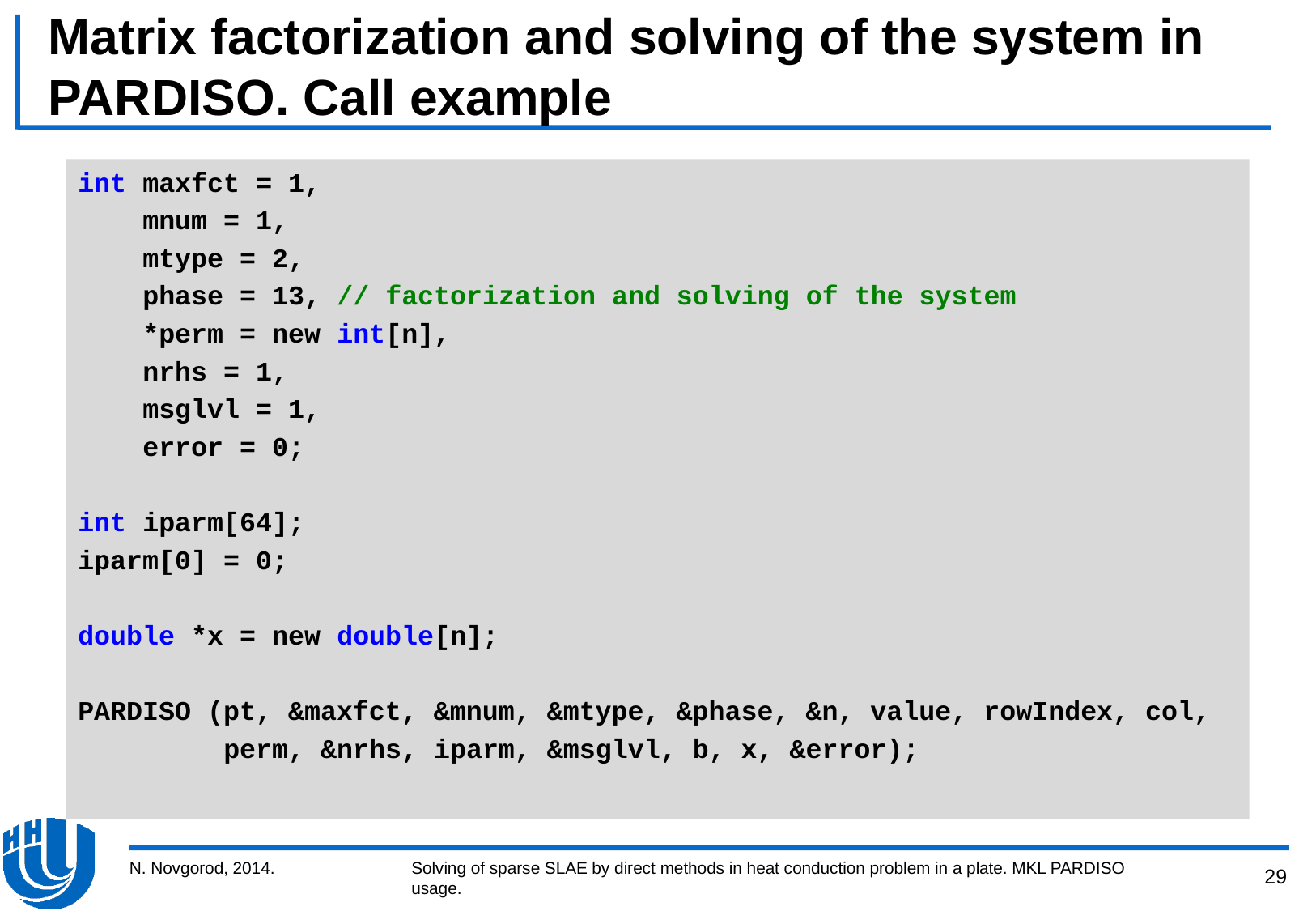

# Matrix factorization and solving of the system in PARDISO. Call example
int maxfct = 1,
    mnum = 1,
    mtype = 2,
    phase = 13, // factorization and solving of the system
    *perm = new int[n],
    nrhs = 1,
    msglvl = 1,
    error = 0;

int iparm[64];
iparm[0] = 0;

double *x = new double[n];

PARDISO (pt, &maxfct, &mnum, &mtype, &phase, &n, value, rowIndex, col,
         perm, &nrhs, iparm, &msglvl, b, x, &error);
N. Novgorod, 2014.
Solving of sparse SLAE by direct methods in heat conduction problem in a plate. MKL PARDISO usage.